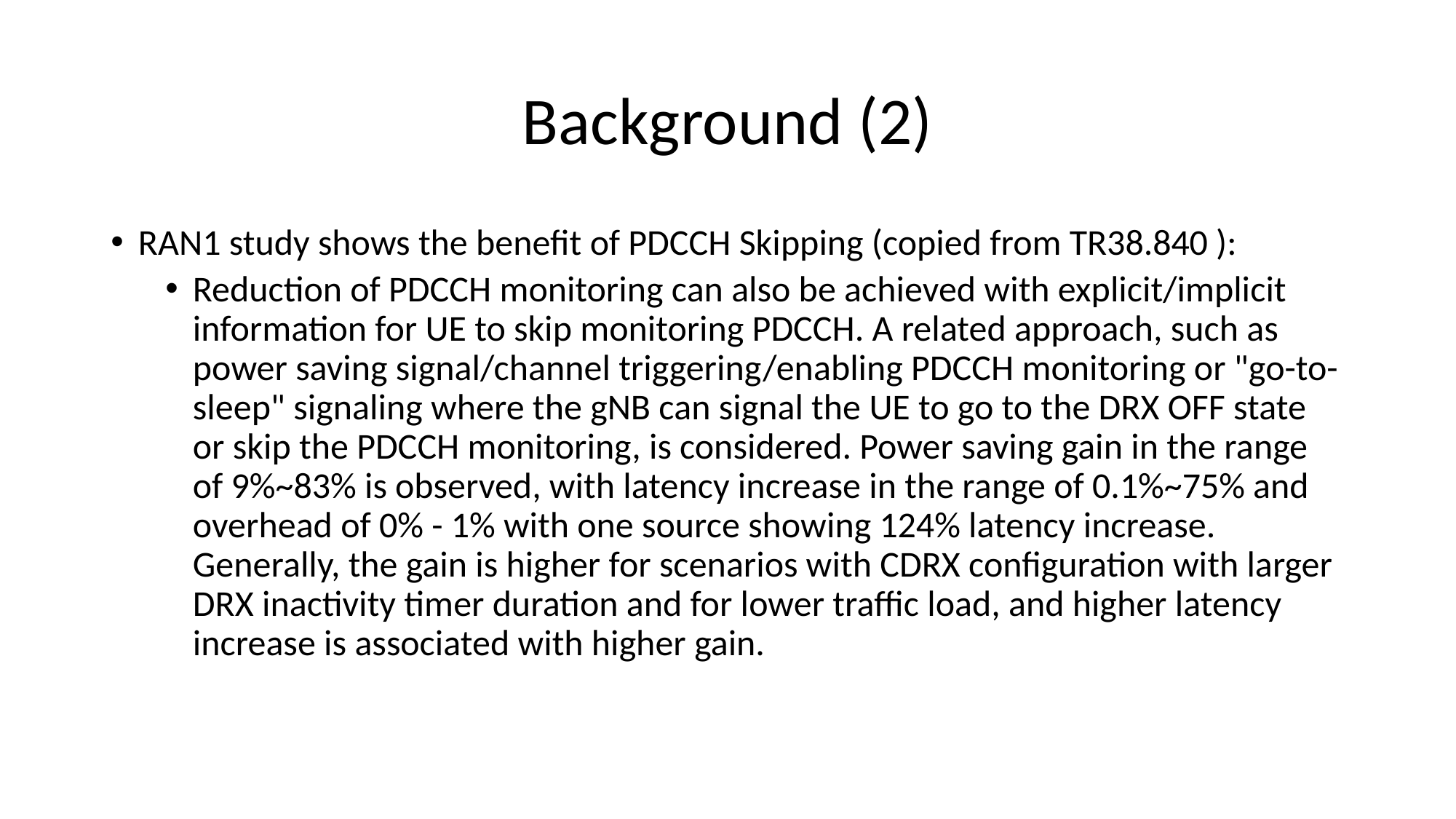

# Background (2)
RAN1 study shows the benefit of PDCCH Skipping (copied from TR38.840 ):
Reduction of PDCCH monitoring can also be achieved with explicit/implicit information for UE to skip monitoring PDCCH. A related approach, such as power saving signal/channel triggering/enabling PDCCH monitoring or "go-to-sleep" signaling where the gNB can signal the UE to go to the DRX OFF state or skip the PDCCH monitoring, is considered. Power saving gain in the range of 9%~83% is observed, with latency increase in the range of 0.1%~75% and overhead of 0% - 1% with one source showing 124% latency increase. Generally, the gain is higher for scenarios with CDRX configuration with larger DRX inactivity timer duration and for lower traffic load, and higher latency increase is associated with higher gain.